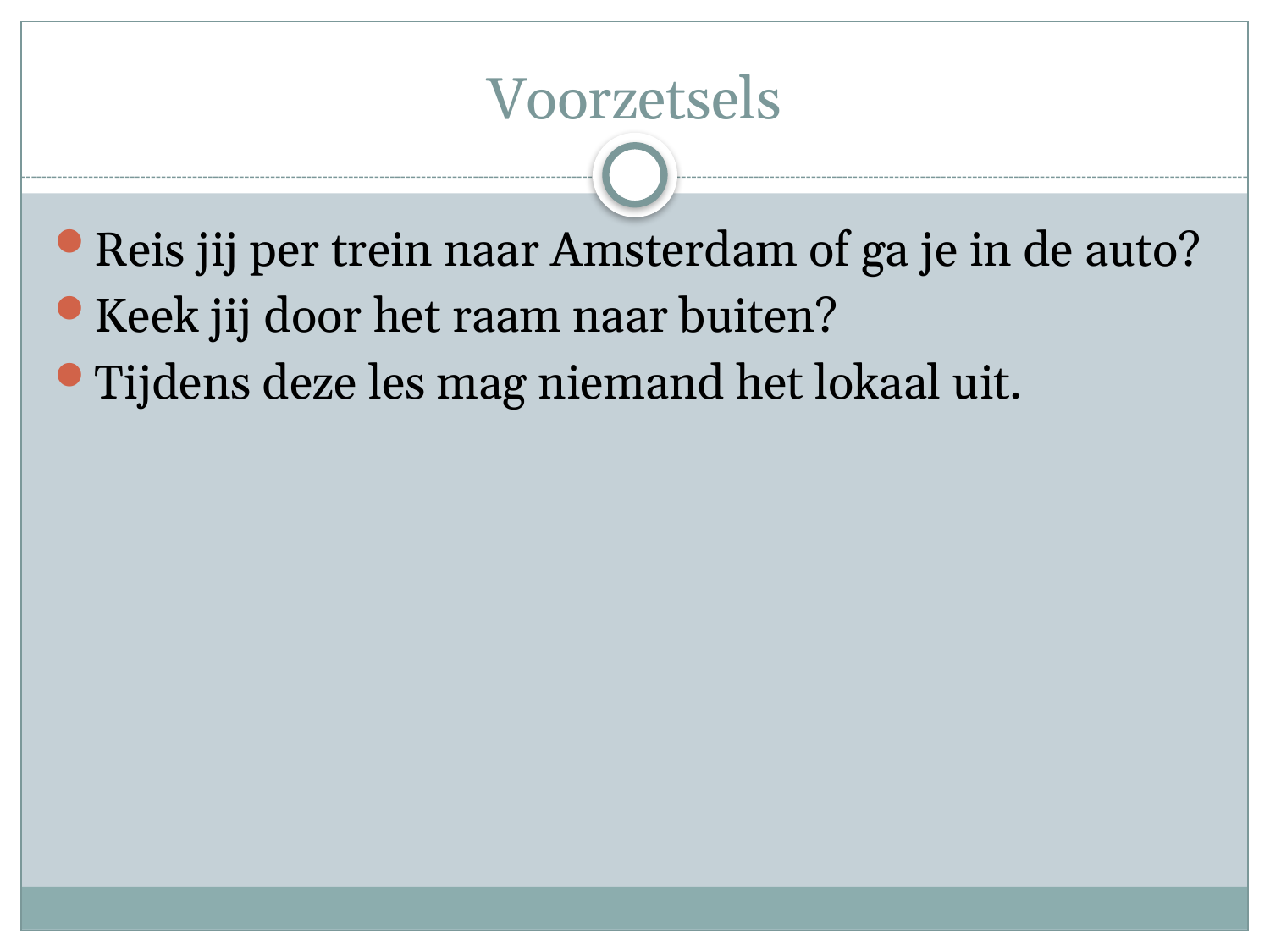

# Voorzetsels
Reis jij per trein naar Amsterdam of ga je in de auto?
Keek jij door het raam naar buiten?
Tijdens deze les mag niemand het lokaal uit.